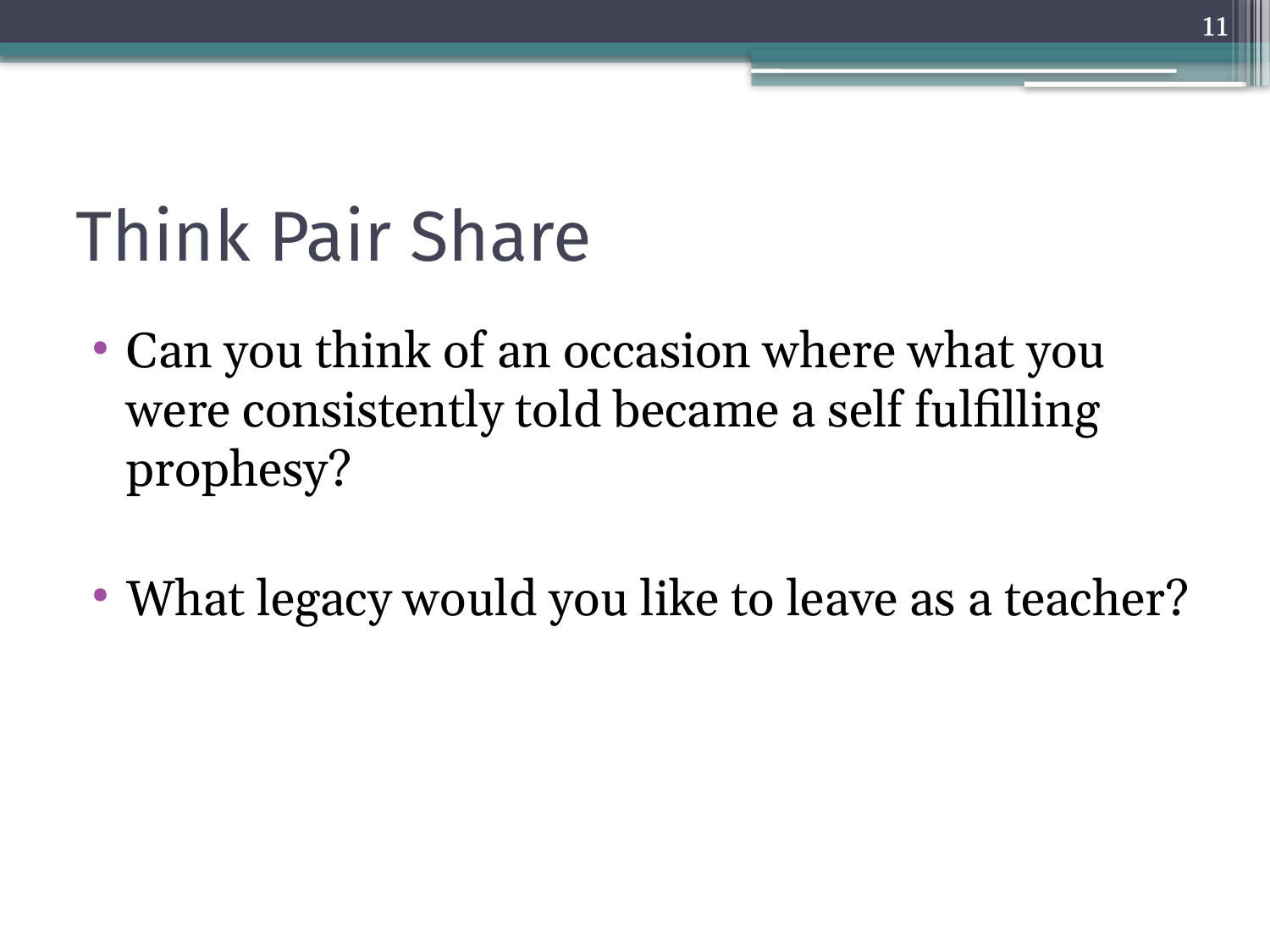

11
# Think Pair Share
Can you think of an occasion where what you were consistently told became a self fulfilling prophesy?

What legacy would you like to leave as a teacher?